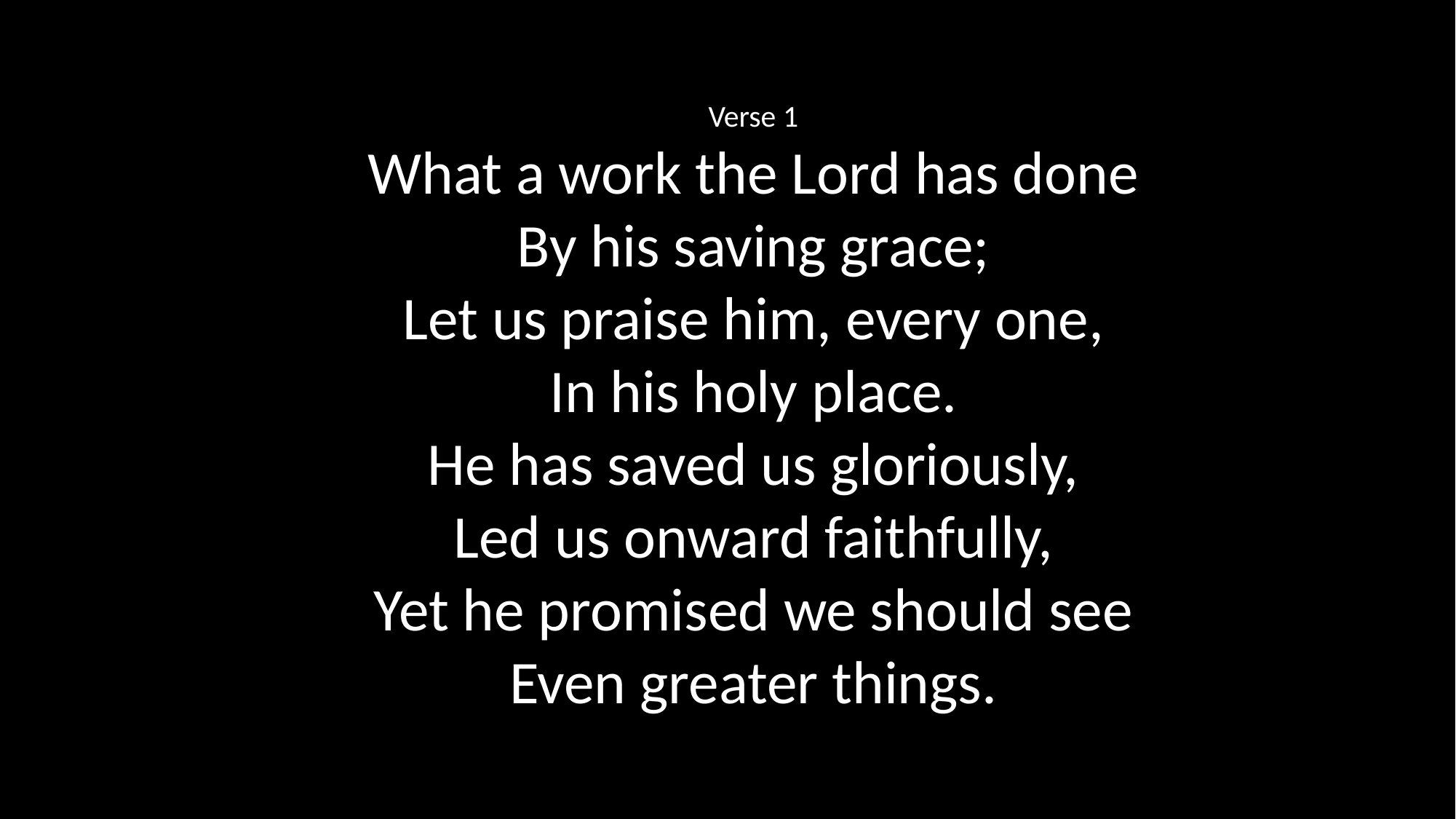

Verse 1
What a work the Lord has done
By his saving grace;
Let us praise him, every one,
In his holy place.
He has saved us gloriously,
Led us onward faithfully,
Yet he promised we should see
Even greater things.